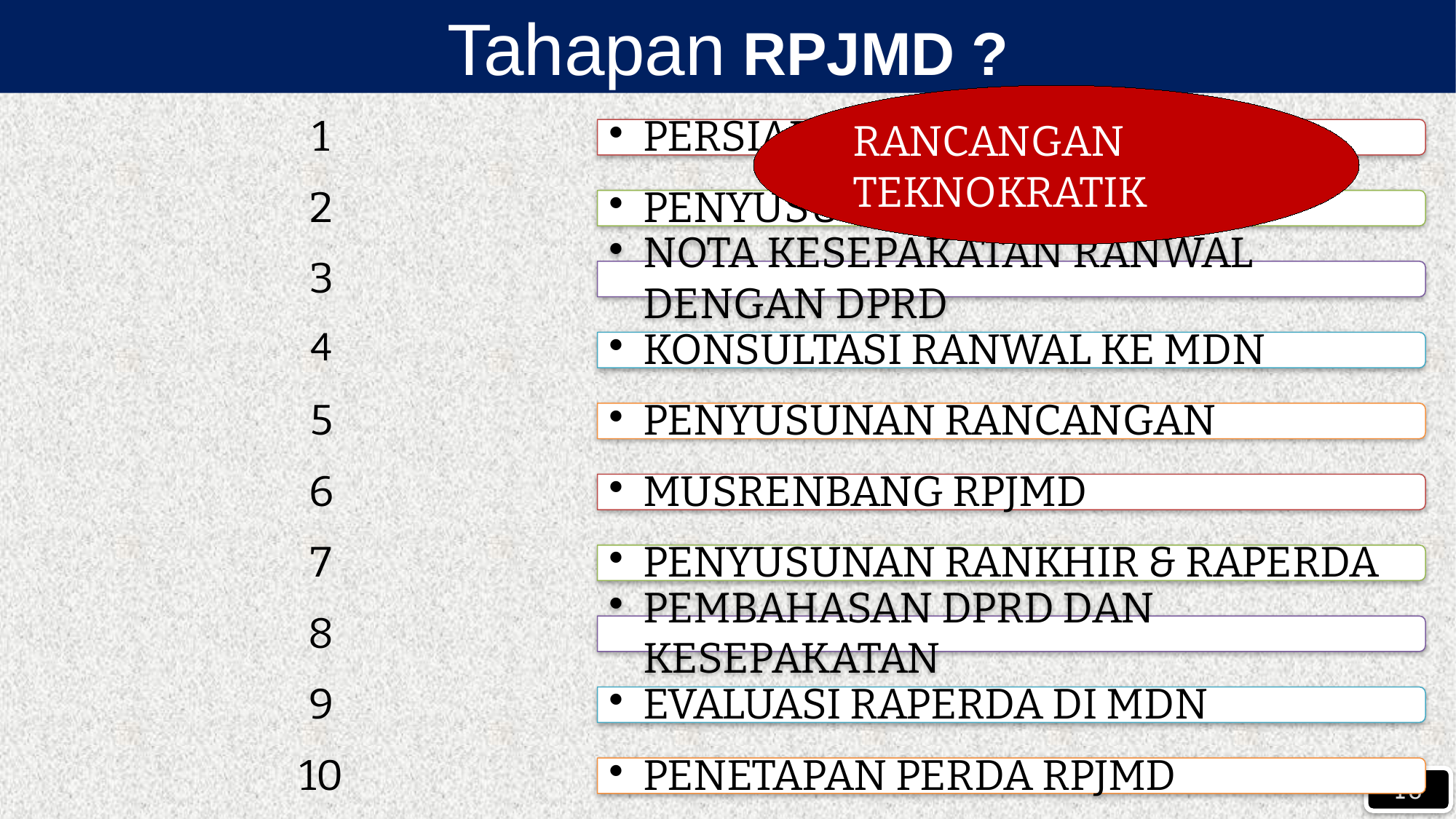

Tahapan RPJMD ?
RANCANGAN TEKNOKRATIK
1
PERSIAPAN
2
PENYUSUNAN RANWAL
3
NOTA KESEPAKATAN RANWAL DENGAN DPRD
5
PENYUSUNAN RANCANGAN
6
MUSRENBANG RPJMD
7
PENYUSUNAN RANKHIR & RAPERDA
8
PEMBAHASAN DPRD DAN KESEPAKATAN
9
EVALUASI RAPERDA DI MDN
10
PENETAPAN PERDA RPJMD
4
KONSULTASI RANWAL KE MDN
18